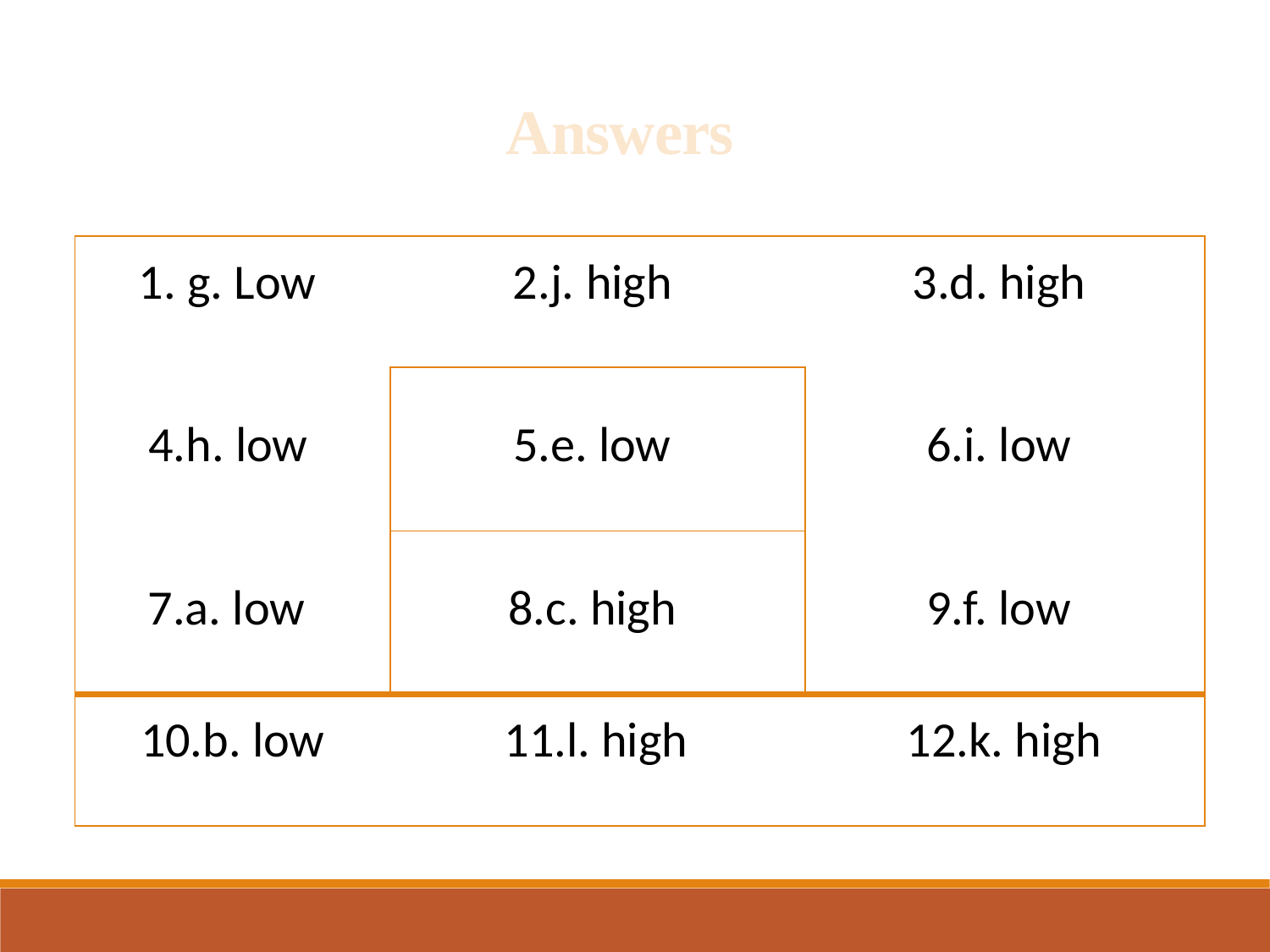

Answers
| 1. g. Low | 2.j. high | 3.d. high |
| --- | --- | --- |
| 4.h. low | 5.e. low | 6.i. low |
| 7.a. low | 8.c. high | 9.f. low |
| 10.b. low | 11.l. high | 12.k. high |